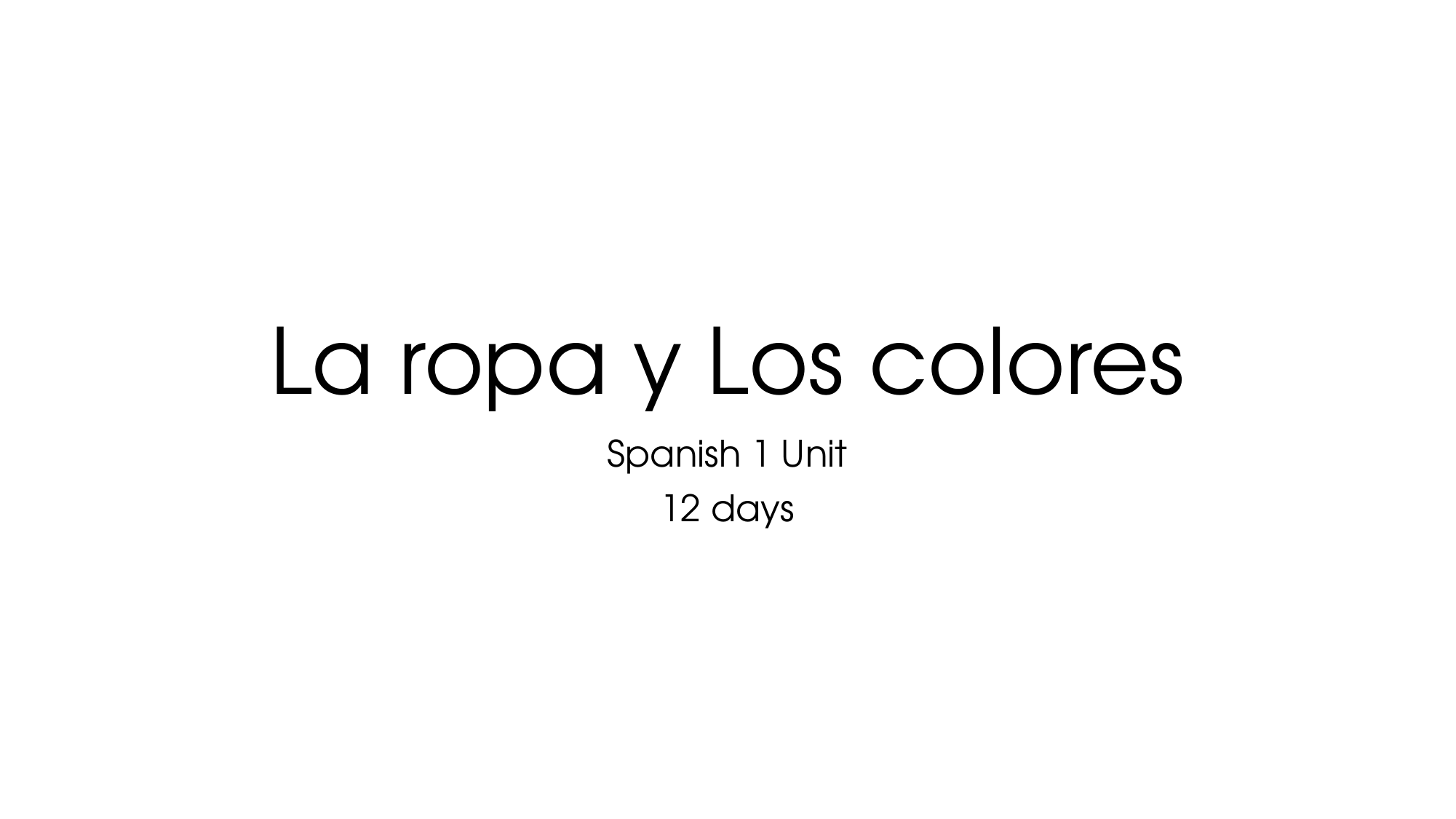

# La ropa y Los colores
Spanish 1 Unit
12 days